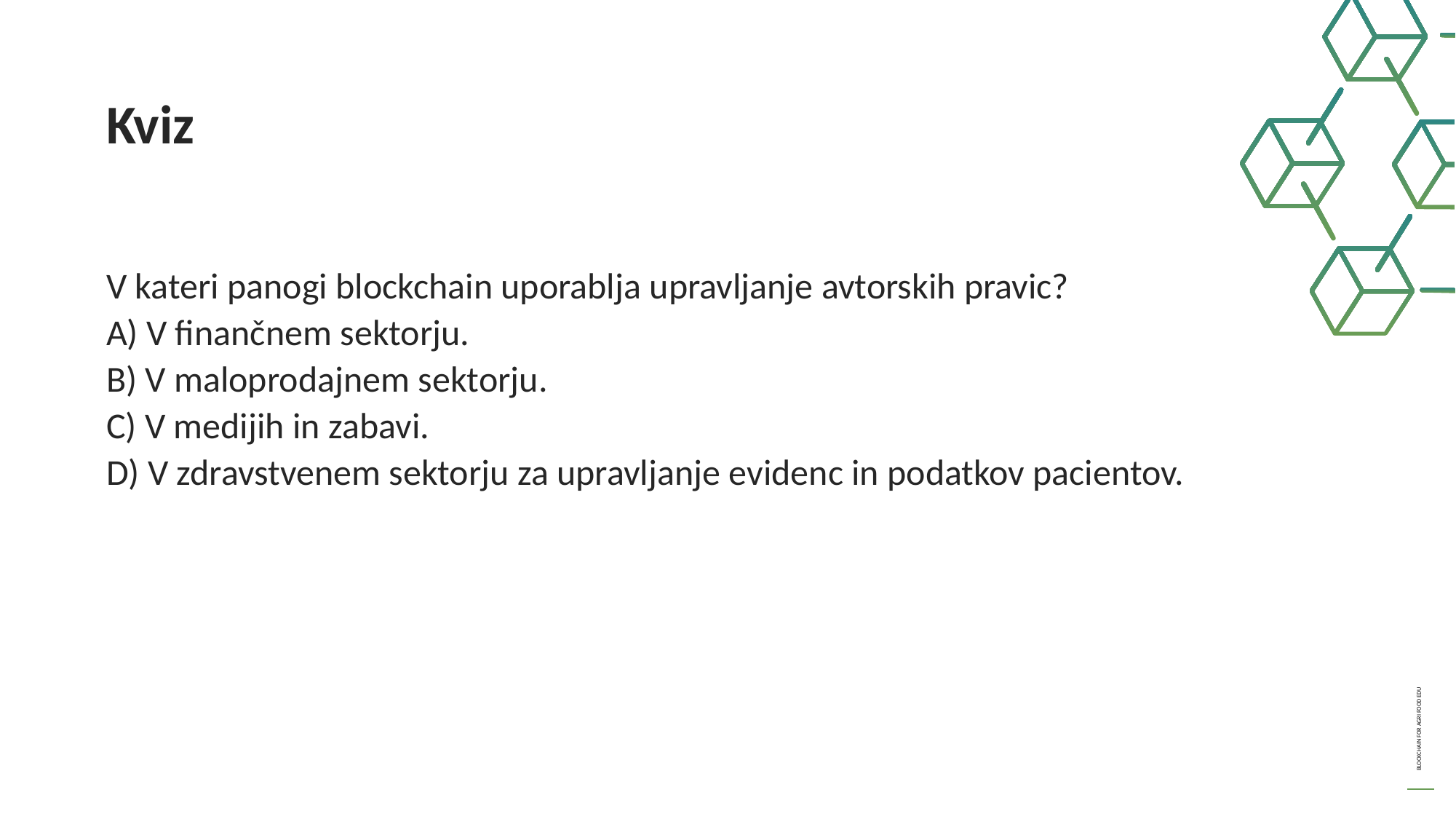

Kviz
V kateri panogi blockchain uporablja upravljanje avtorskih pravic?
A) V finančnem sektorju.
B) V maloprodajnem sektorju.
C) V medijih in zabavi.
D) V zdravstvenem sektorju za upravljanje evidenc in podatkov pacientov.